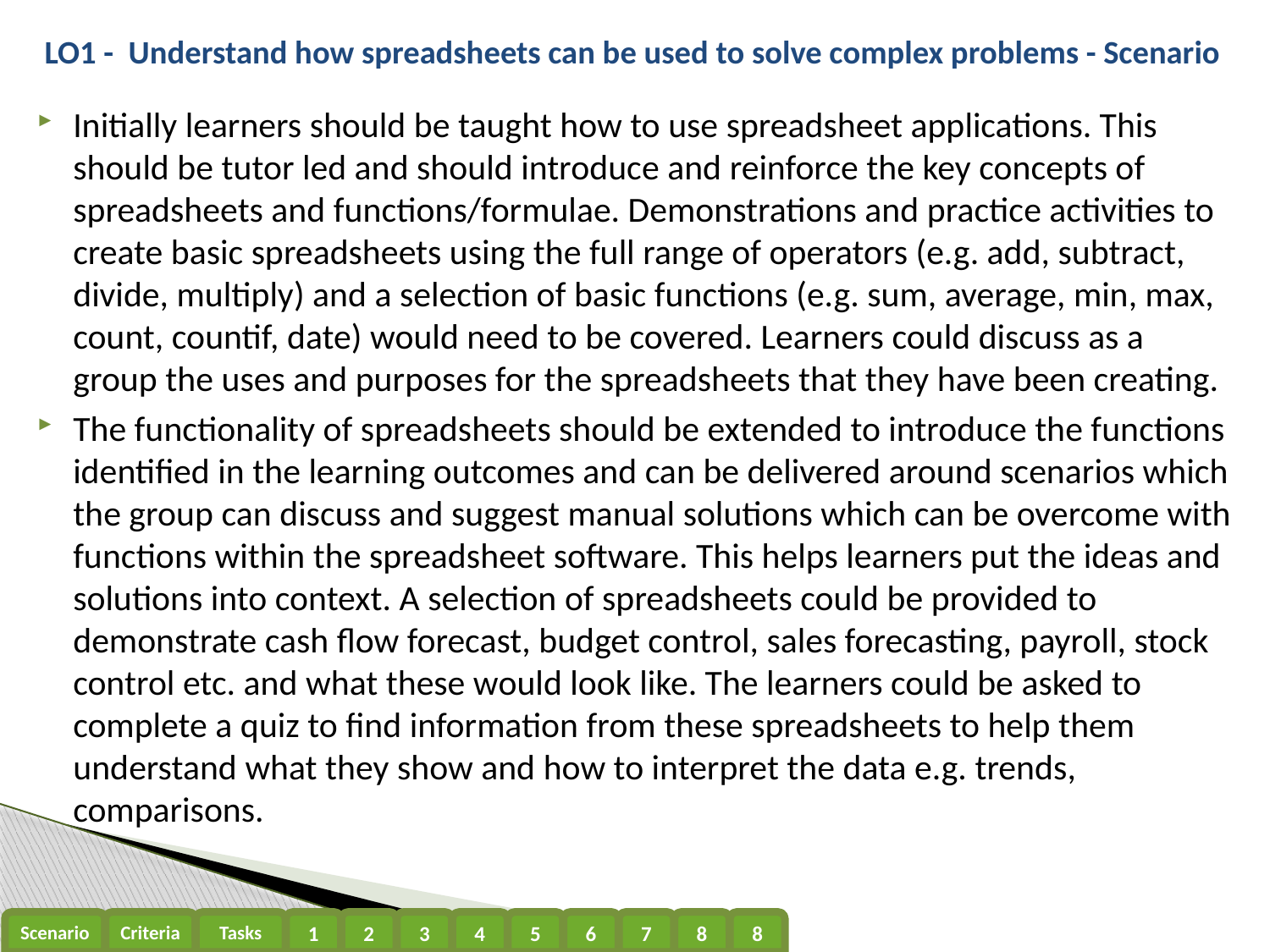

# LO1 -  Understand how spreadsheets can be used to solve complex problems - Scenario
Initially learners should be taught how to use spreadsheet applications. This should be tutor led and should introduce and reinforce the key concepts of spreadsheets and functions/formulae. Demonstrations and practice activities to create basic spreadsheets using the full range of operators (e.g. add, subtract, divide, multiply) and a selection of basic functions (e.g. sum, average, min, max, count, countif, date) would need to be covered. Learners could discuss as a group the uses and purposes for the spreadsheets that they have been creating.
The functionality of spreadsheets should be extended to introduce the functions identified in the learning outcomes and can be delivered around scenarios which the group can discuss and suggest manual solutions which can be overcome with functions within the spreadsheet software. This helps learners put the ideas and solutions into context. A selection of spreadsheets could be provided to demonstrate cash flow forecast, budget control, sales forecasting, payroll, stock control etc. and what these would look like. The learners could be asked to complete a quiz to find information from these spreadsheets to help them understand what they show and how to interpret the data e.g. trends, comparisons.